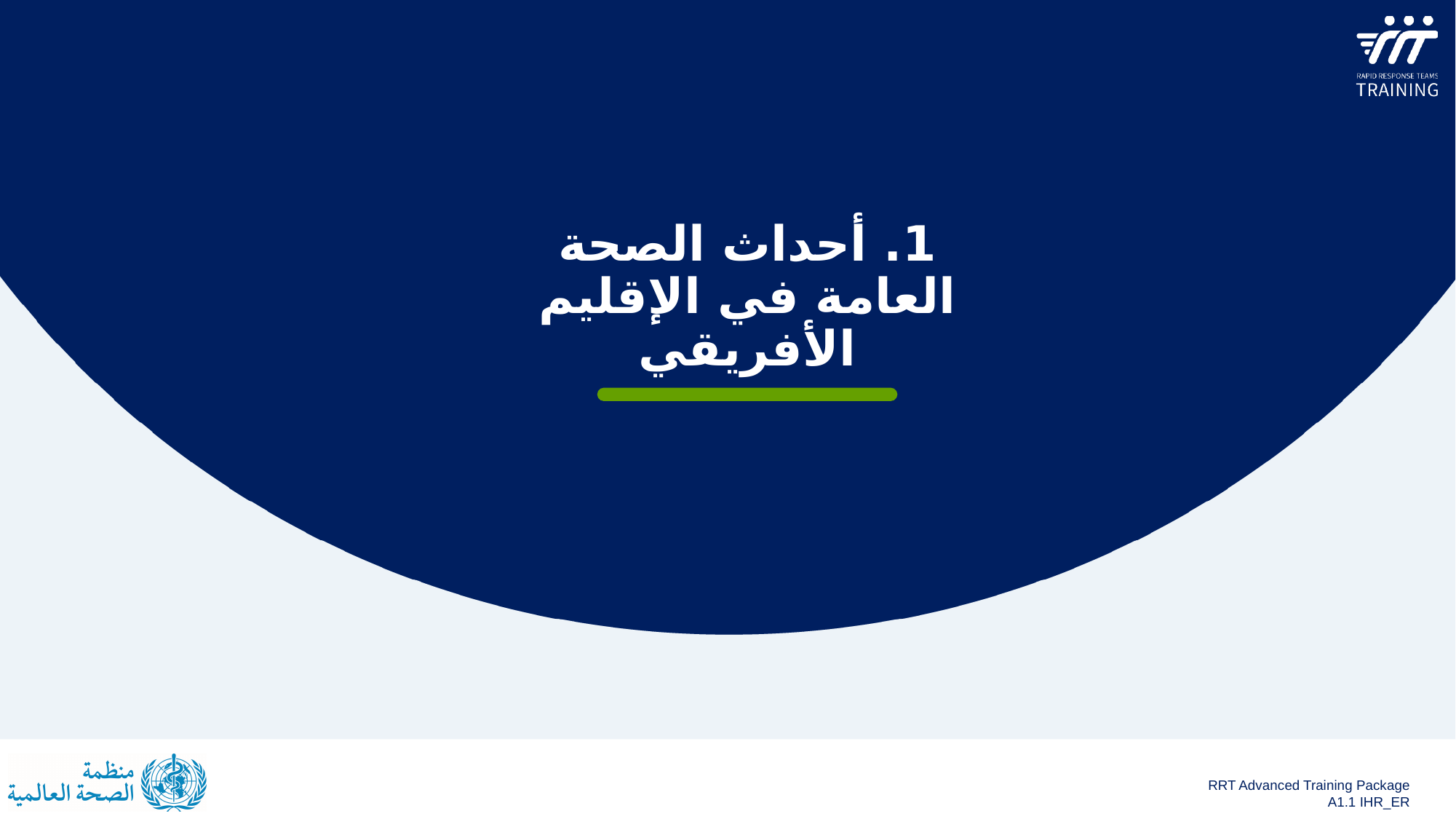

1. أحداث الصحة العامة في الإقليم الأفريقي